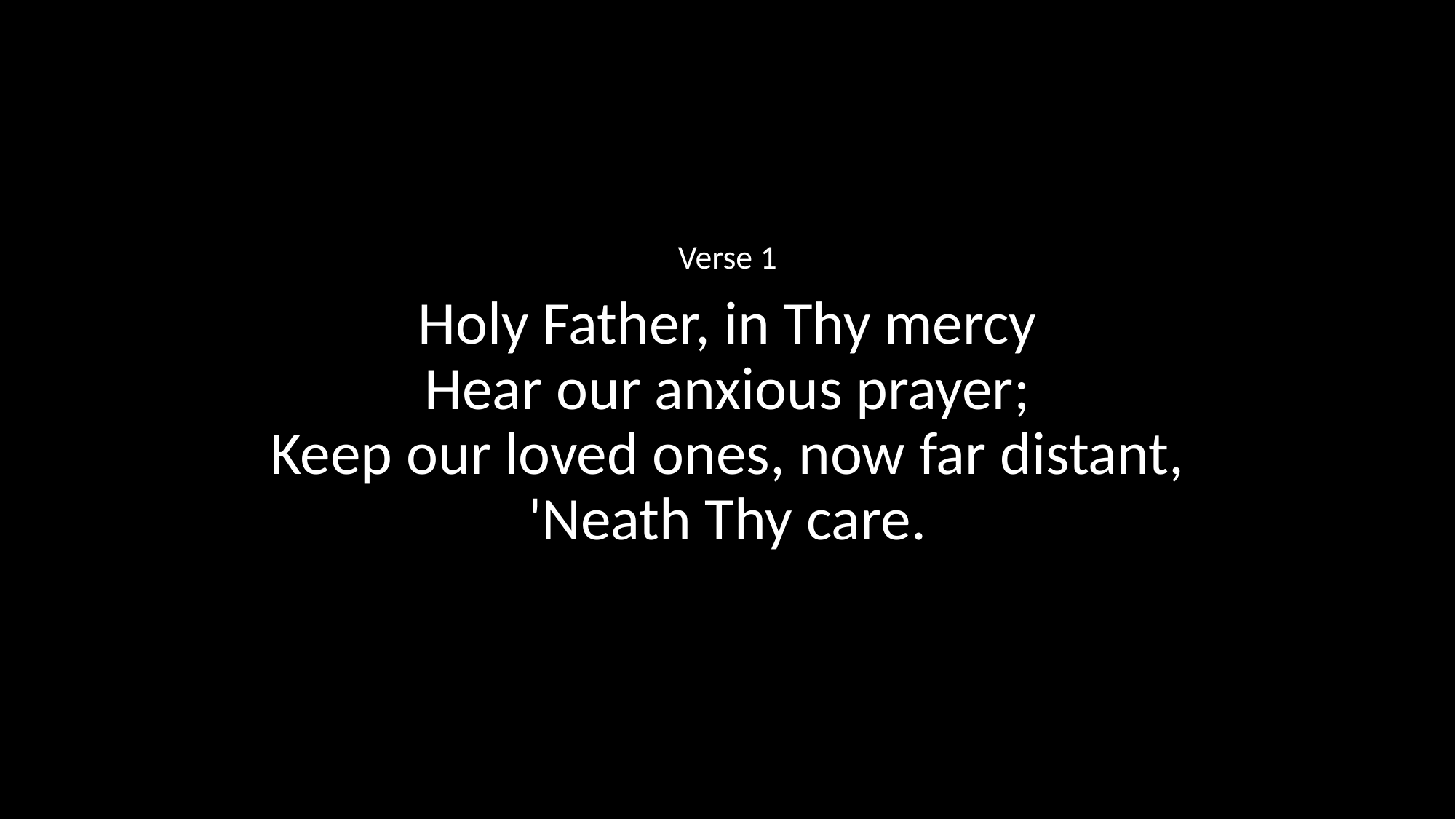

Verse 1
Holy Father, in Thy mercy
Hear our anxious prayer;
Keep our loved ones, now far distant,
'Neath Thy care.